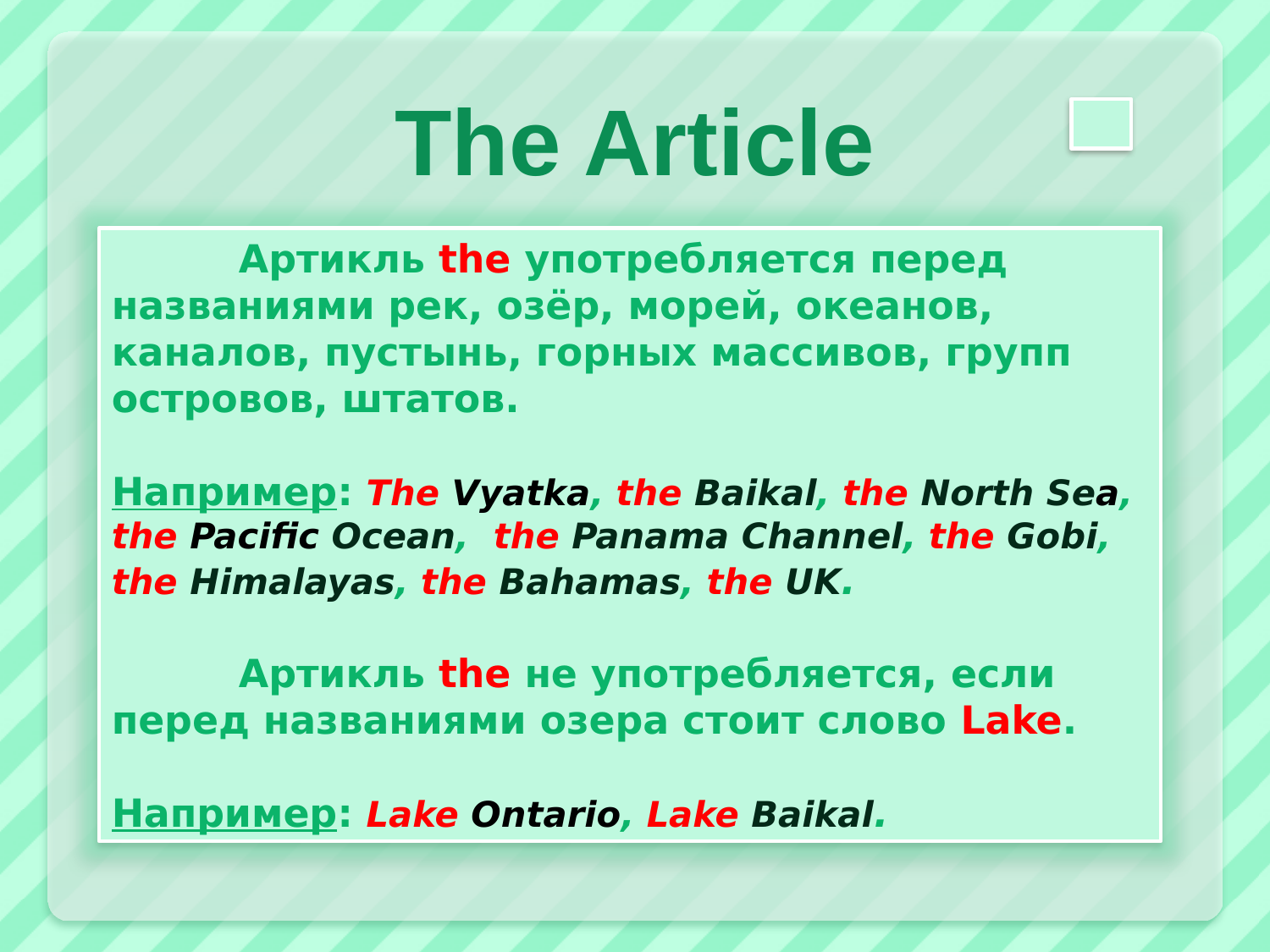

# The Article

	Артикль the употребляется перед названиями рек, озёр, морей, океанов, каналов, пустынь, горных массивов, групп островов, штатов.

Например: The Vyatka, the Baikal, the North Sea, the Pacific Ocean,  the Panama Channel, the Gobi, the Himalayas, the Bahamas, the UK.

 	Артикль the не употребляется, если перед названиями озера стоит слово Lake.

Например: Lake Ontario, Lake Baikal.